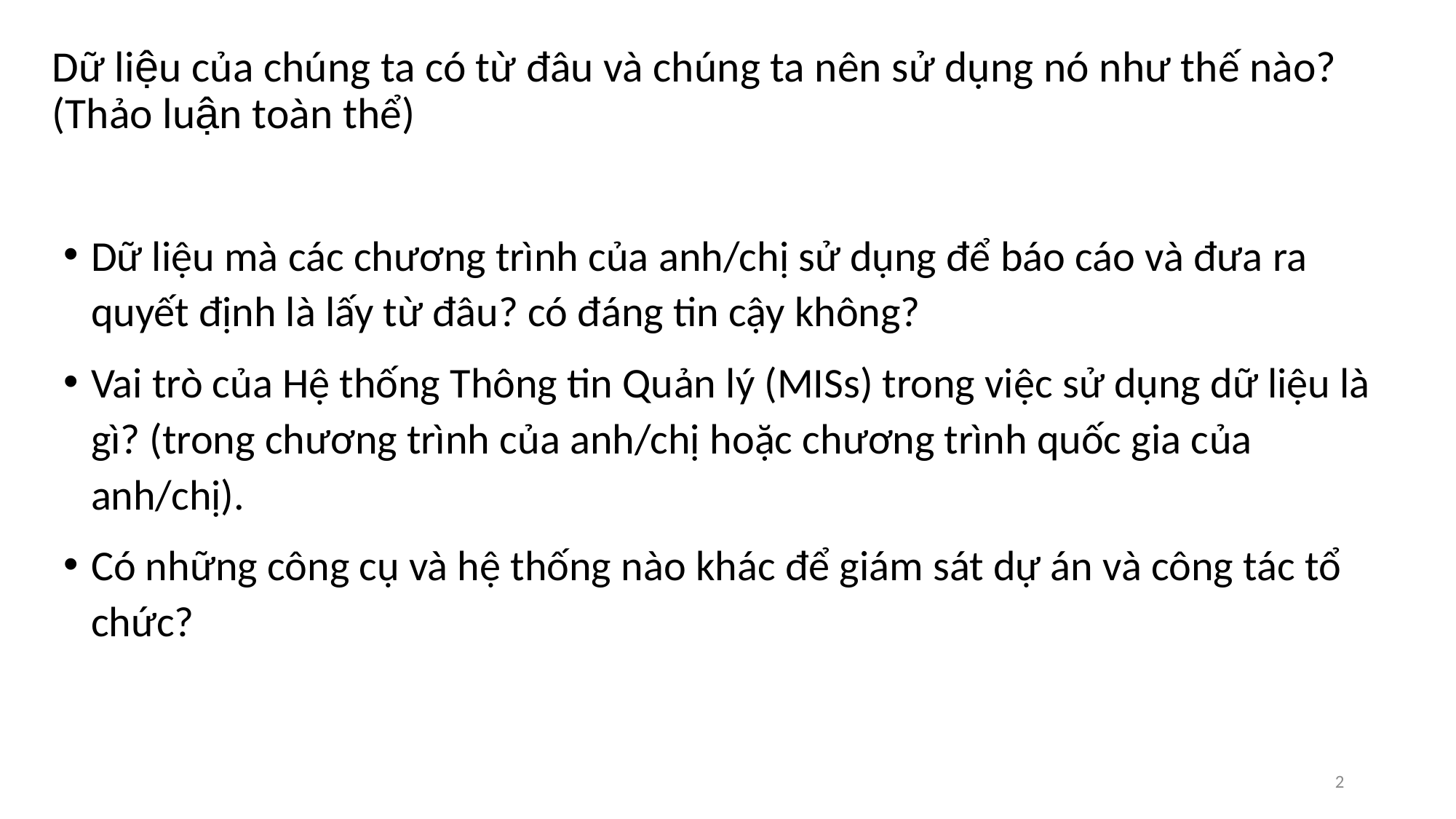

# Dữ liệu của chúng ta có từ đâu và chúng ta nên sử dụng nó như thế nào? (Thảo luận toàn thể)
Dữ liệu mà các chương trình của anh/chị sử dụng để báo cáo và đưa ra quyết định là lấy từ đâu? có đáng tin cậy không?
Vai trò của Hệ thống Thông tin Quản lý (MISs) trong việc sử dụng dữ liệu là gì? (trong chương trình của anh/chị hoặc chương trình quốc gia của anh/chị).
Có những công cụ và hệ thống nào khác để giám sát dự án và công tác tổ chức?
2